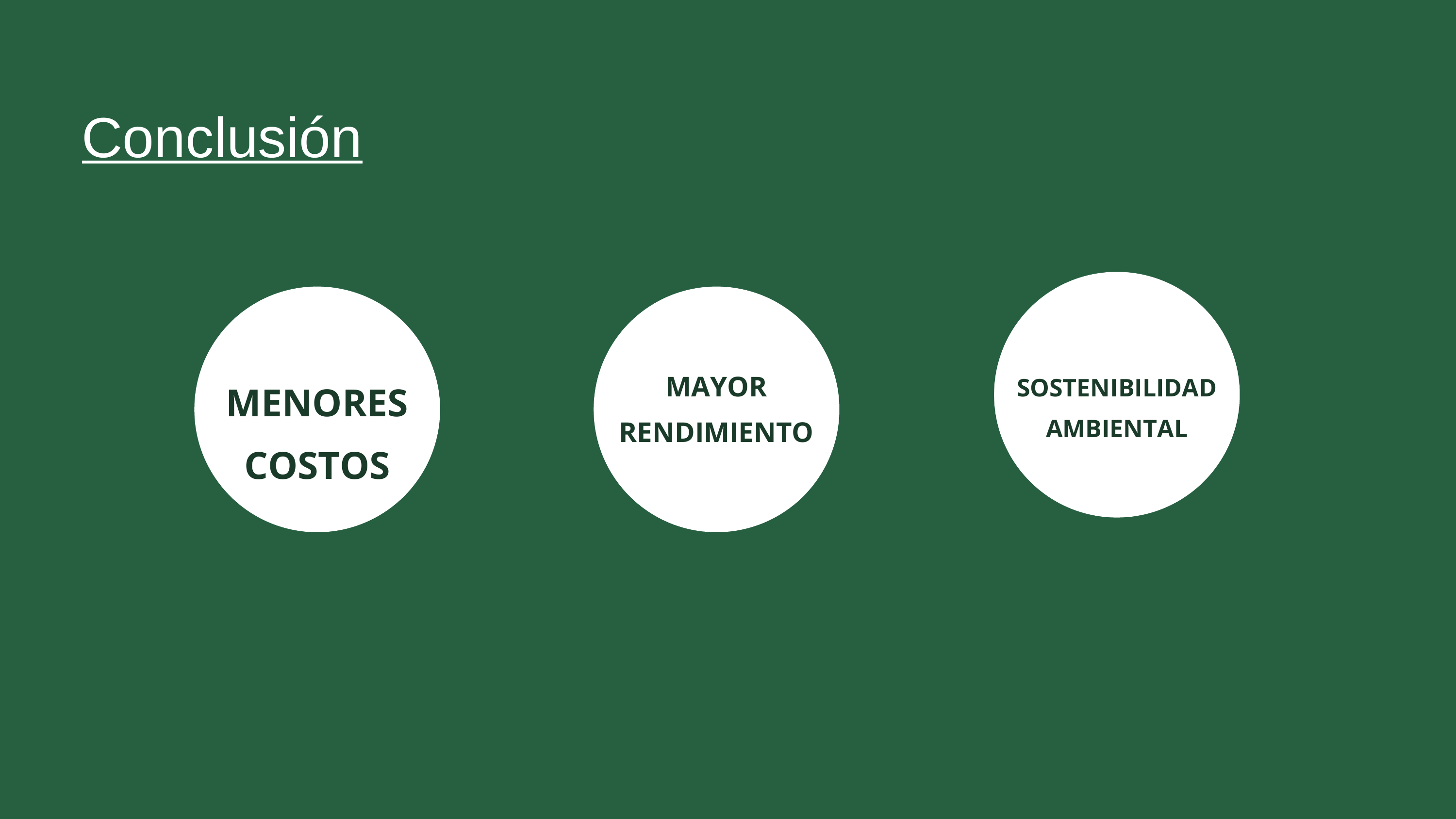

Conclusión

S

MAYOR RENDIMIENTO
SOSTENIBILIDAD AMBIENTAL
MENORES COSTOS